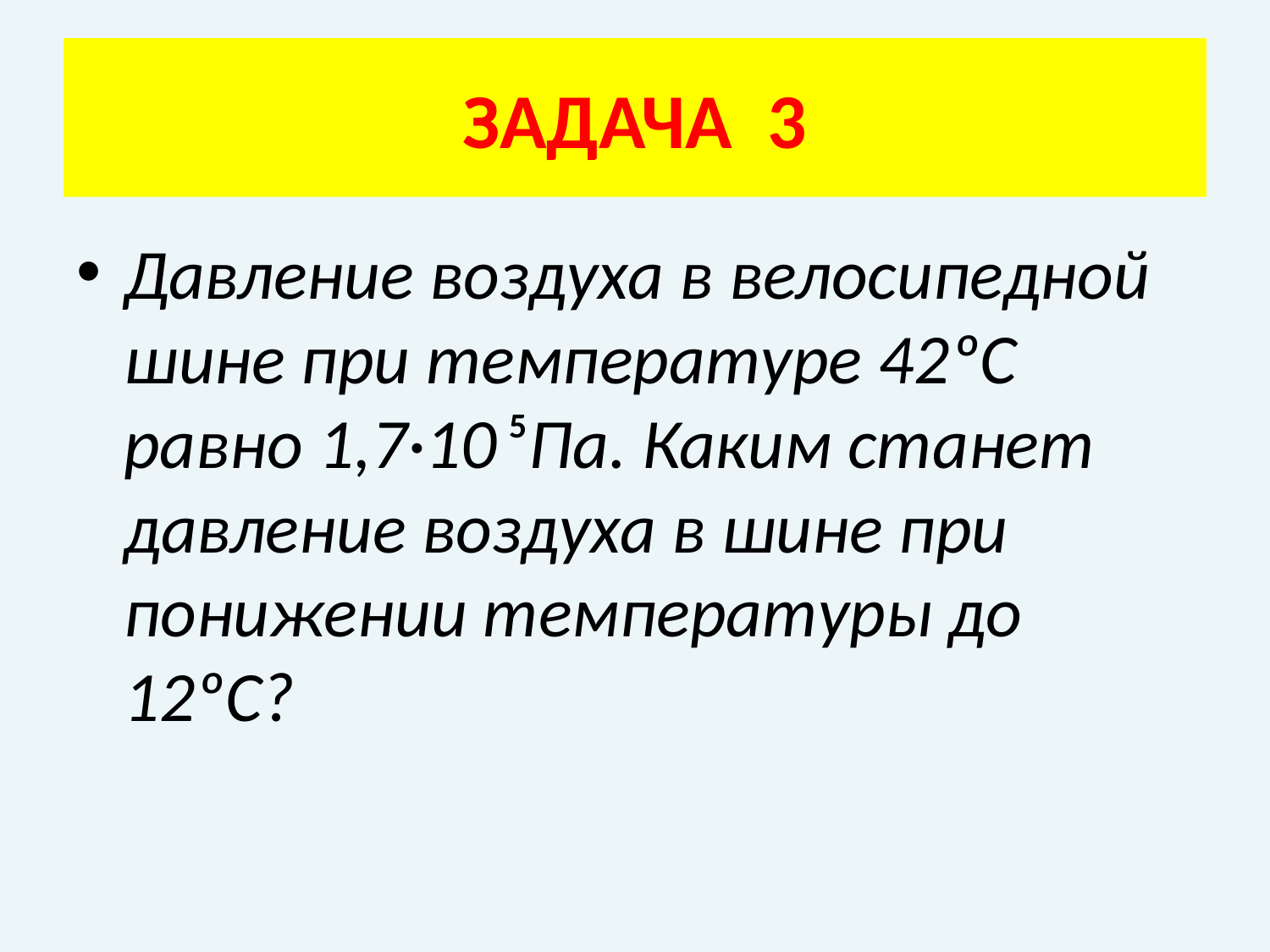

# ЗАДАЧА  3
Давление воздуха в велосипедной шине при температуре 42ºС равно 1,7·10  Па. Каким станет давление воздуха в шине при понижении температуры до 12ºС?
5